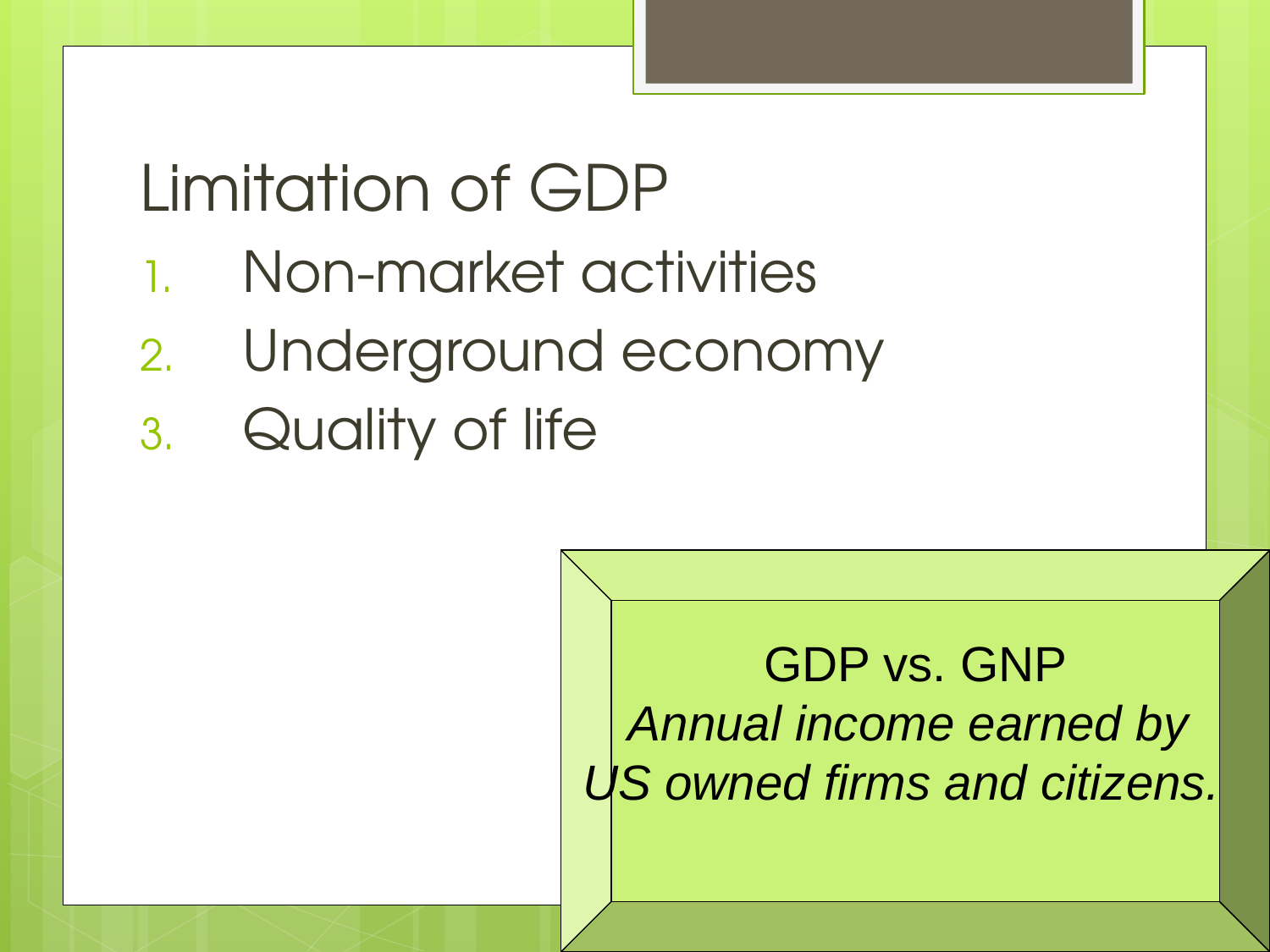

Limitation of GDP
Non-market activities
Underground economy
Quality of life

GDP vs. GNP
Annual income earned by
US owned firms and citizens.